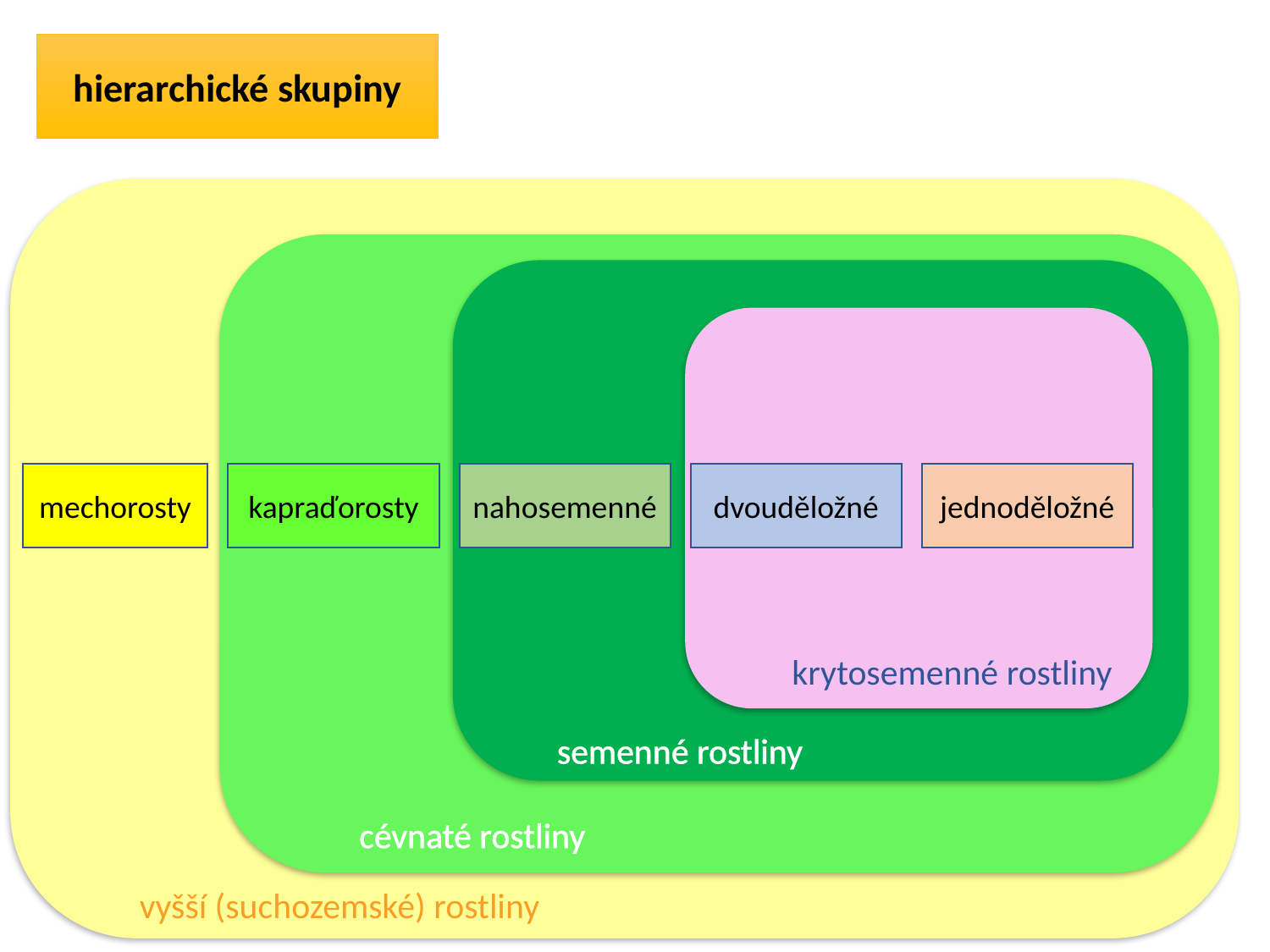

hierarchické skupiny

mechorosty
kapraďorosty
nahosemenné
dvouděložné
jednoděložné
krytosemenné rostliny
semenné rostliny
cévnaté rostliny
vyšší (suchozemské) rostliny
26